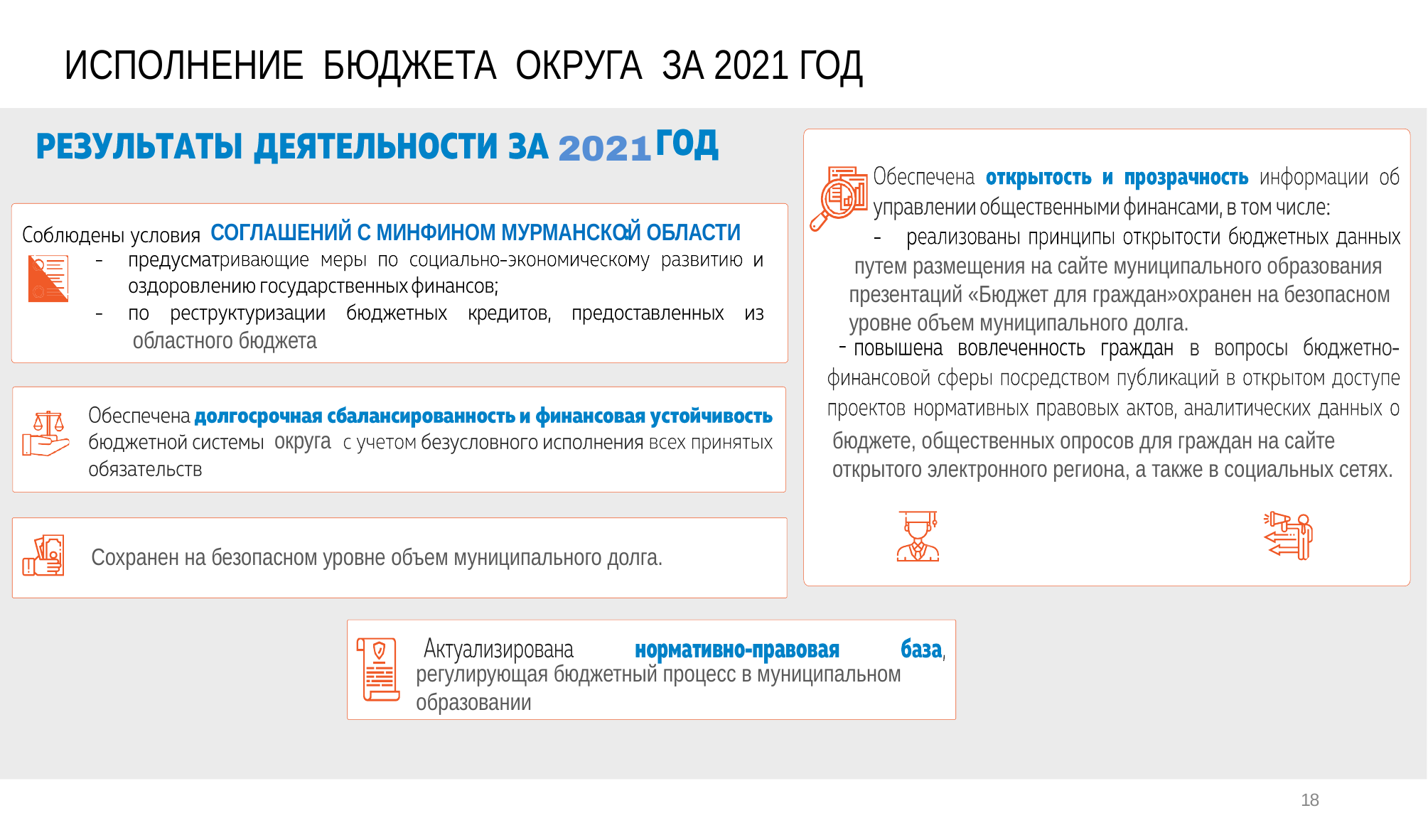

ИСПОЛНЕНИЕ  БЮДЖЕТА  ОКРУГА  ЗА 2021 ГОД

2021

СОГЛАШЕНИЙ С МИНФИНОМ МУРМАНСКОЙ ОБЛАСТИ
 путем размещения на сайте муниципального образования презентаций «Бюджет для граждан»охранен на безопасном уровне объем муниципального долга.
областного бюджета

округа
бюджете, общественных опросов для граждан на сайте открытого электронного региона, а также в социальных сетях.

Сохранен на безопасном уровне объем муниципального долга.

регулирующая бюджетный процесс в муниципальном образовании
18